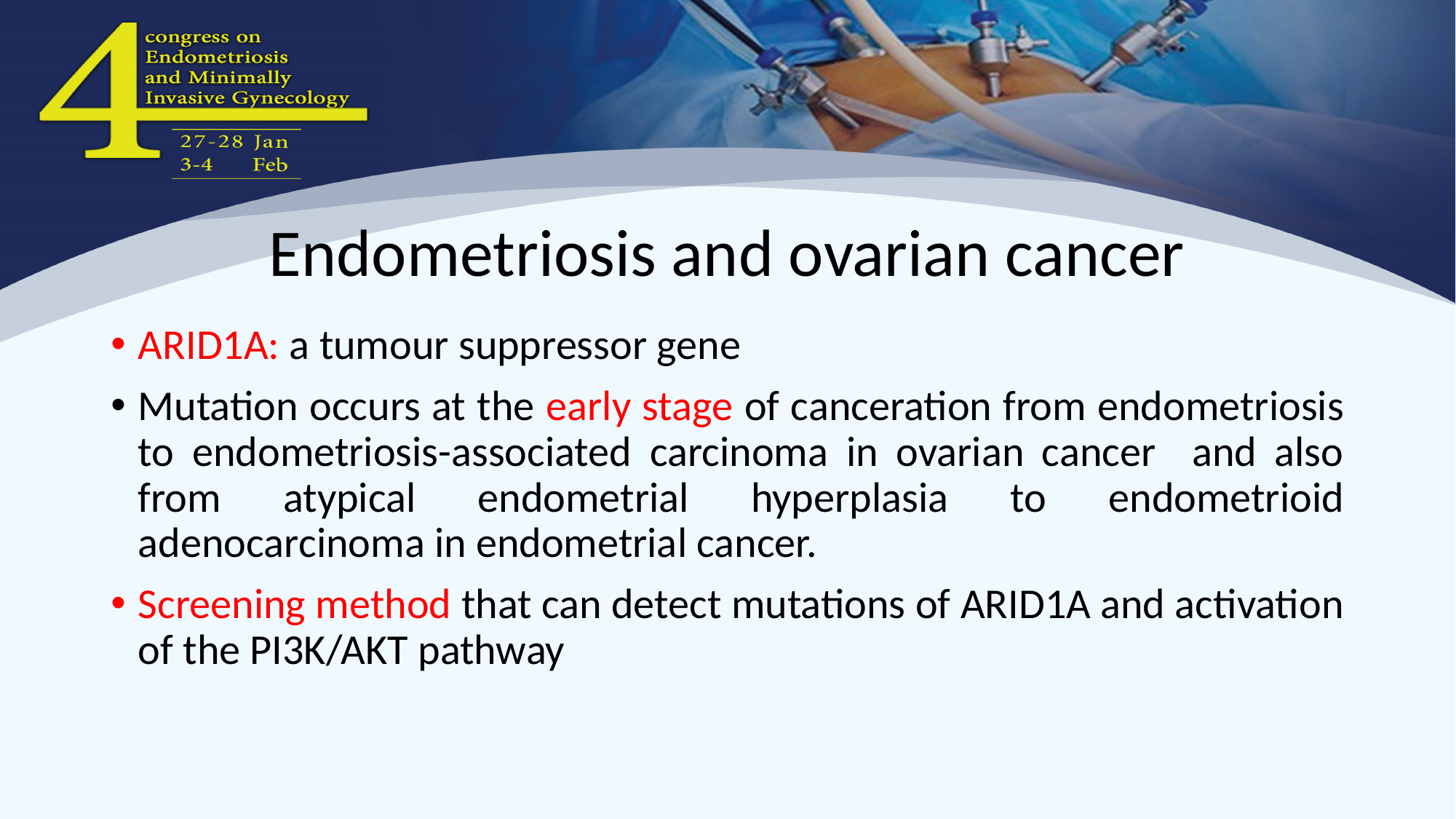

# Endometriosis and ovarian cancer
ARID1A: a tumour suppressor gene
Mutation occurs at the early stage of canceration from endometriosis to endometriosis-associated carcinoma in ovarian cancer  and also from atypical endometrial hyperplasia to endometrioid adenocarcinoma in endometrial cancer.
Screening method that can detect mutations of ARID1A and activation of the PI3K/AKT pathway